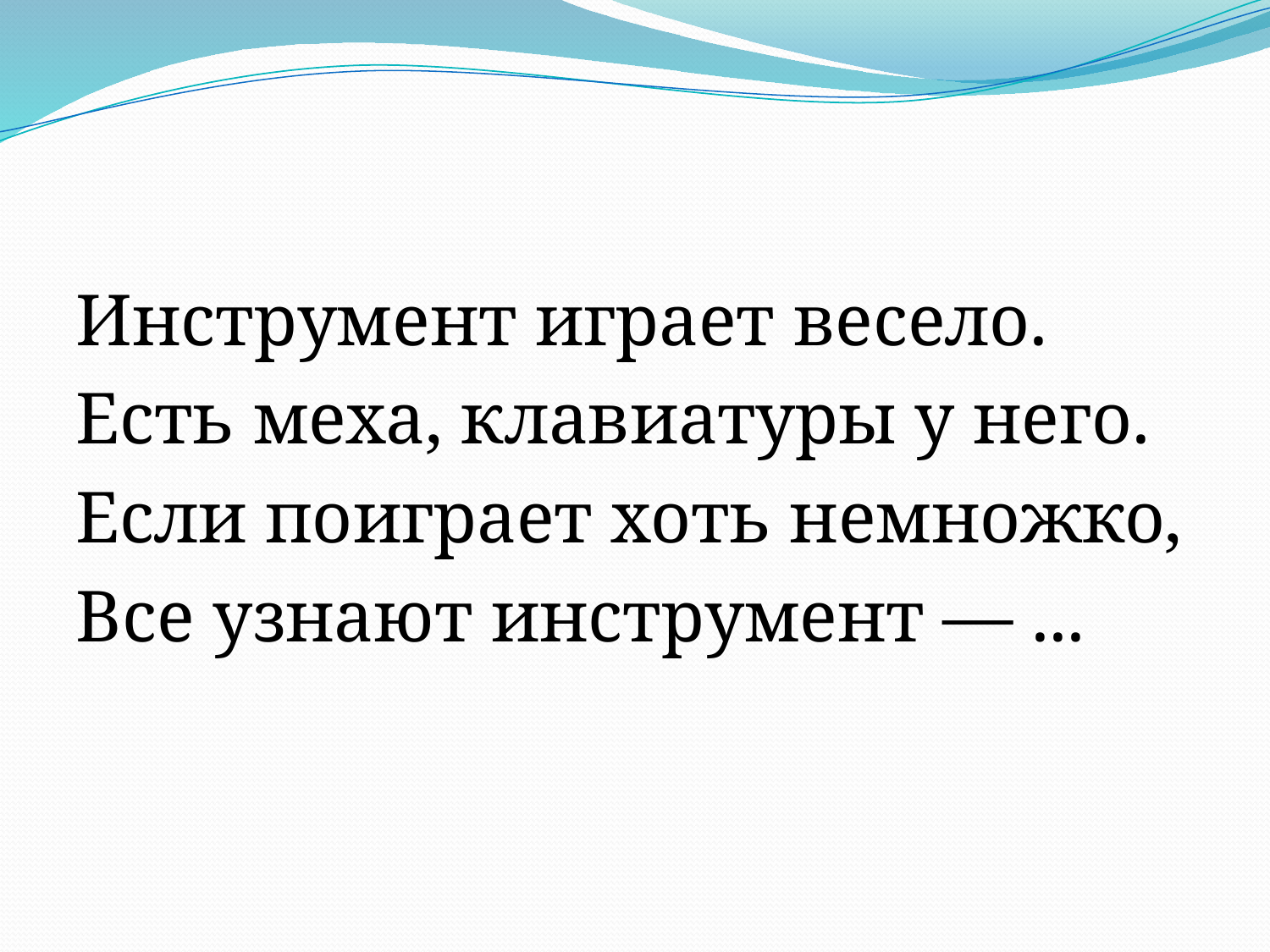

Инструмент играет весело.
Есть меха, клавиатуры у него.
Если поиграет хоть немножко,
Все узнают инструмент — ...